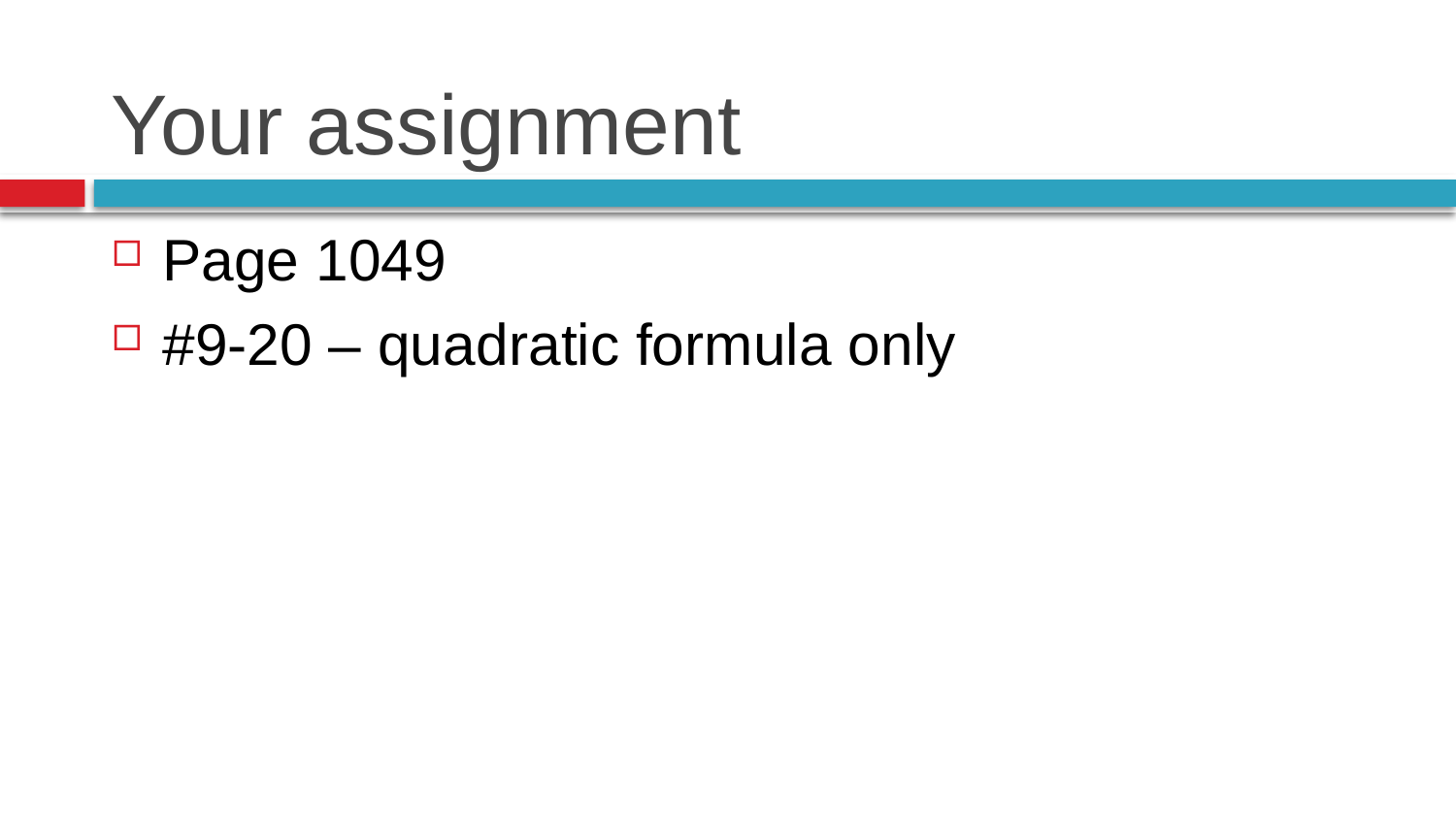

# Your assignment
Page 1049
#9-20 – quadratic formula only